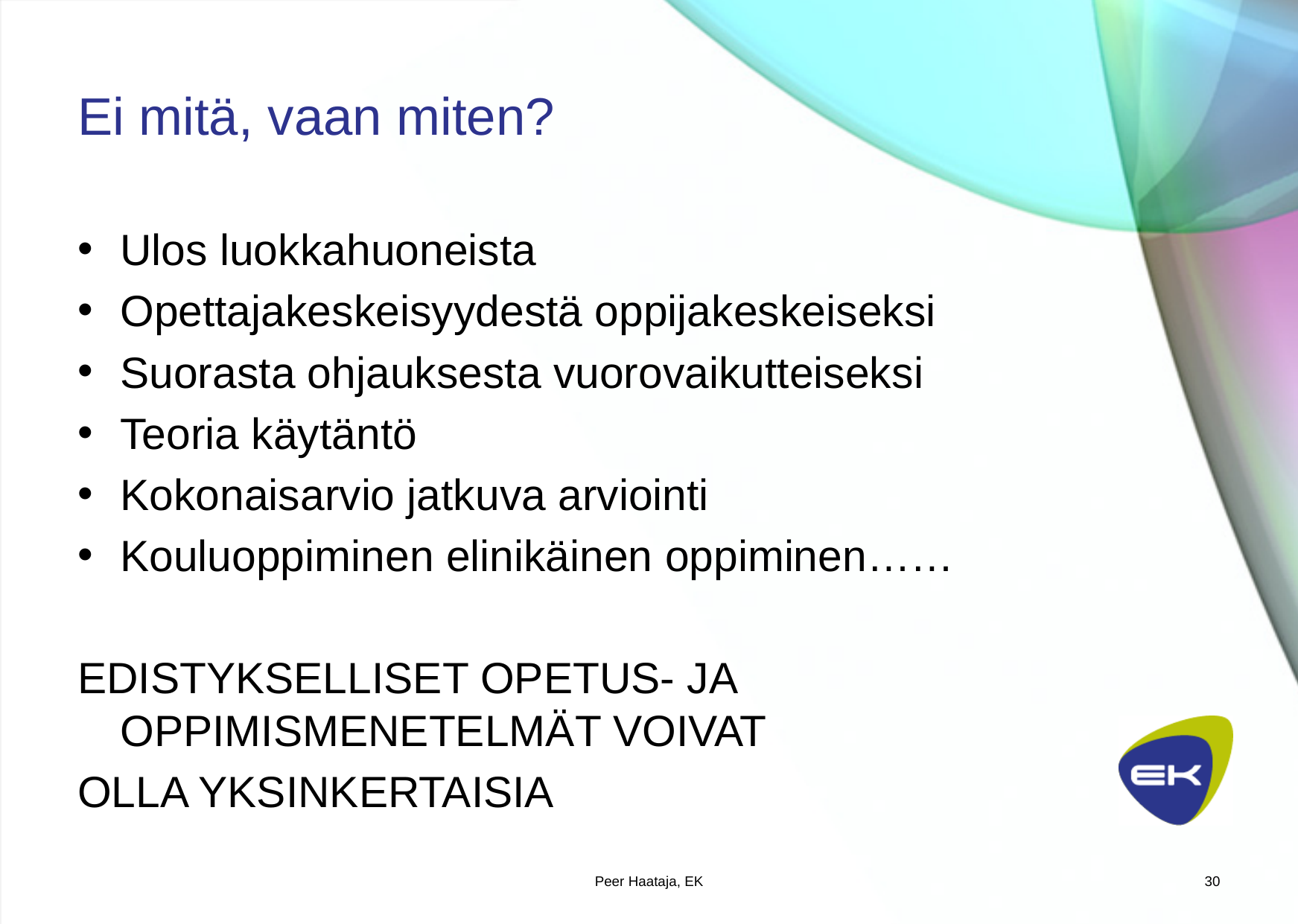

Ei mitä, vaan miten?
Ulos luokkahuoneista
Opettajakeskeisyydestä oppijakeskeiseksi
Suorasta ohjauksesta vuorovaikutteiseksi
Teoria käytäntö
Kokonaisarvio jatkuva arviointi
Kouluoppiminen elinikäinen oppiminen……

EDISTYKSELLISET OPETUS- JA OPPIMISMENETELMÄT VOIVAT
OLLA YKSINKERTAISIA

Peer Haataja, EK
30